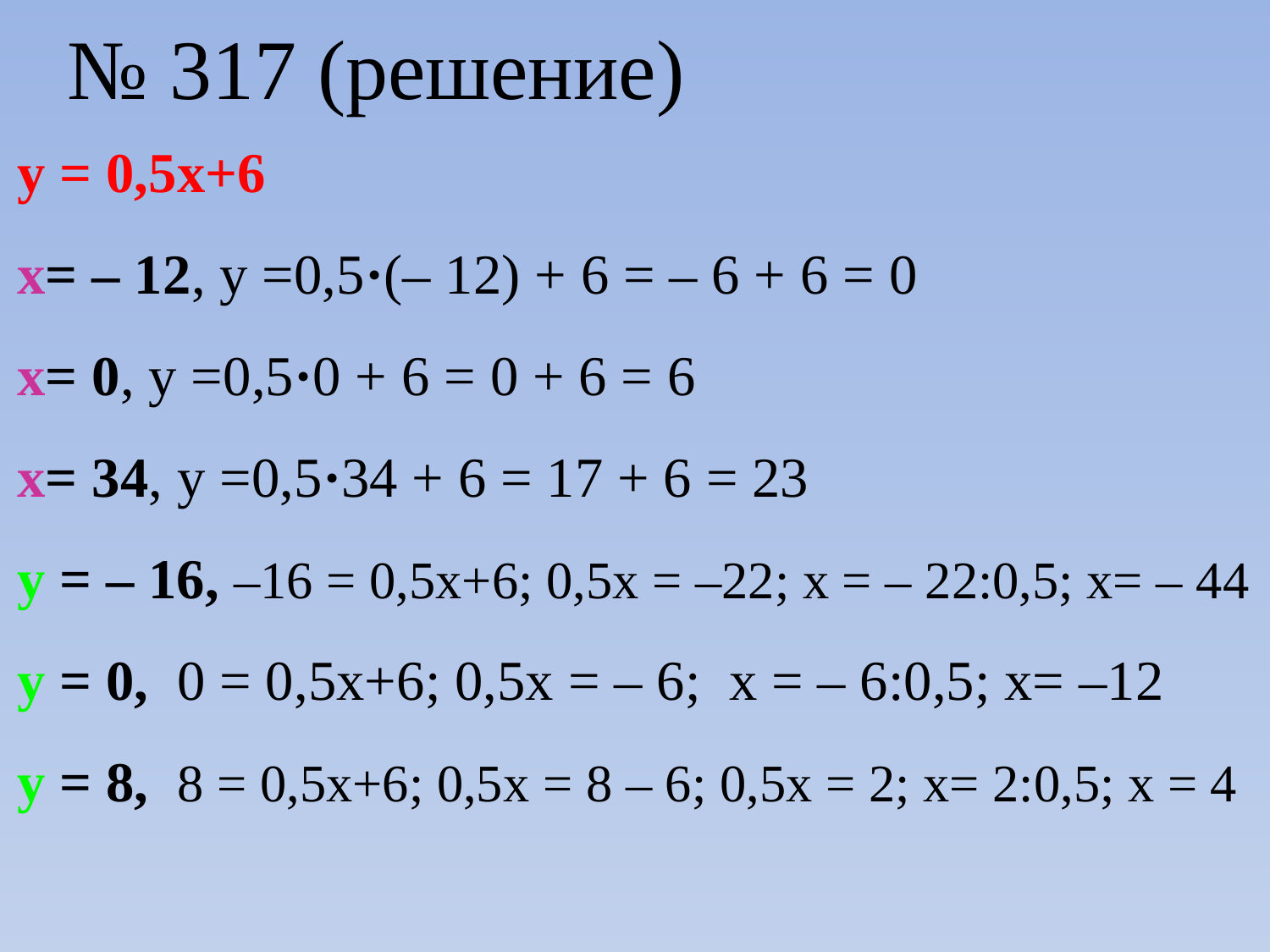

№ 317 (решение)
у = 0,5х+6
х= – 12, у =0,5·(– 12) + 6 = – 6 + 6 = 0
х= 0, у =0,5·0 + 6 = 0 + 6 = 6
х= 34, у =0,5·34 + 6 = 17 + 6 = 23
у = – 16, –16 = 0,5х+6; 0,5х = –22; х = – 22:0,5; х= – 44
у = 0,  0 = 0,5х+6; 0,5х = – 6;  х = – 6:0,5; х= –12
у = 8,  8 = 0,5х+6; 0,5х = 8 – 6; 0,5х = 2; х= 2:0,5; х = 4